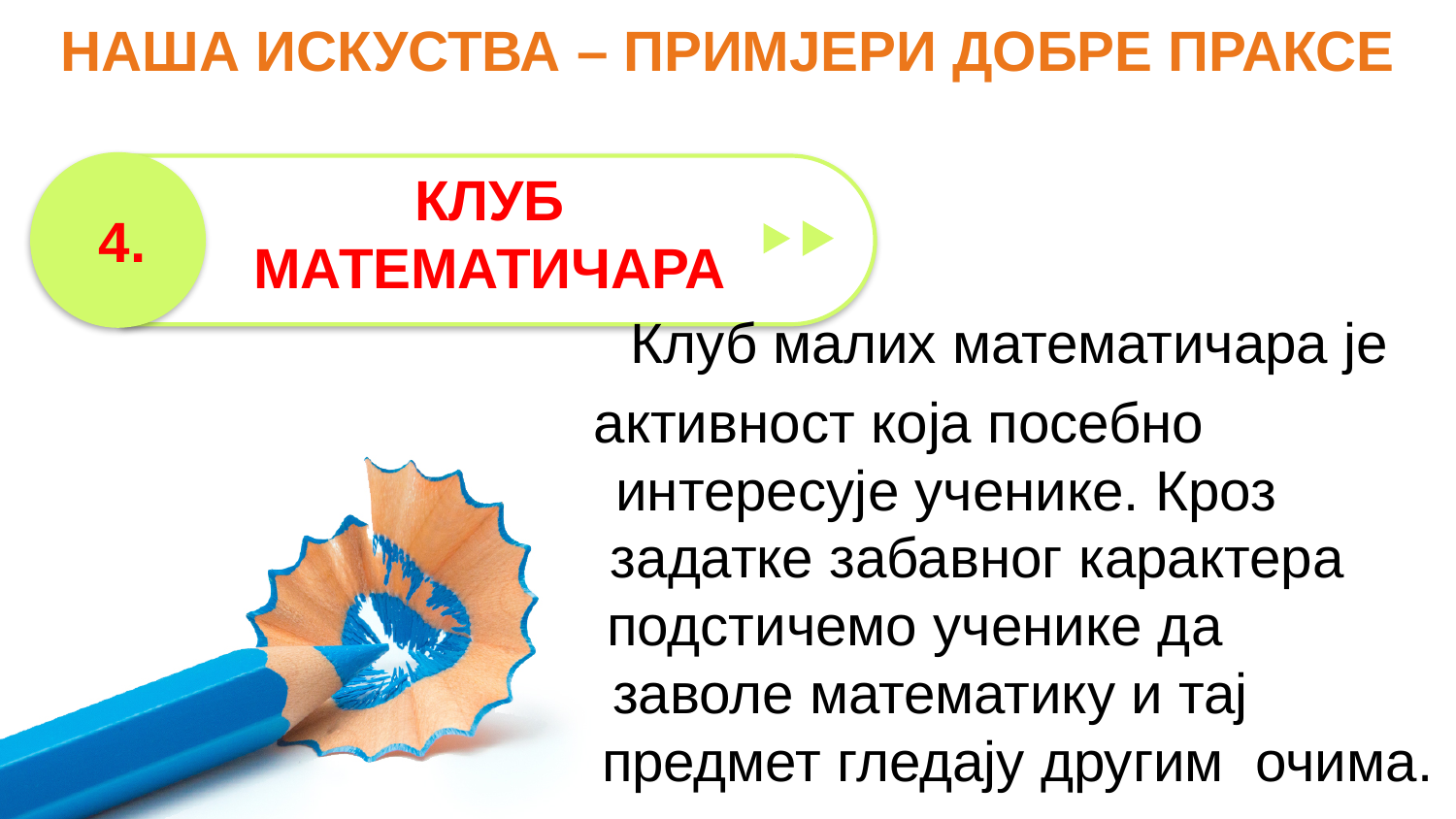

НАША ИСКУСТВА – ПРИМЈЕРИ ДОБРЕ ПРАКСЕ

КЛУБ МАТЕМАТИЧАРА
4.

Клуб малих математичара је
активност која посебно                 интересује ученике. Кроз           задатке забавног карактера      подстичемо ученике да              заволе математику и тај            предмет гледају другим  очима.